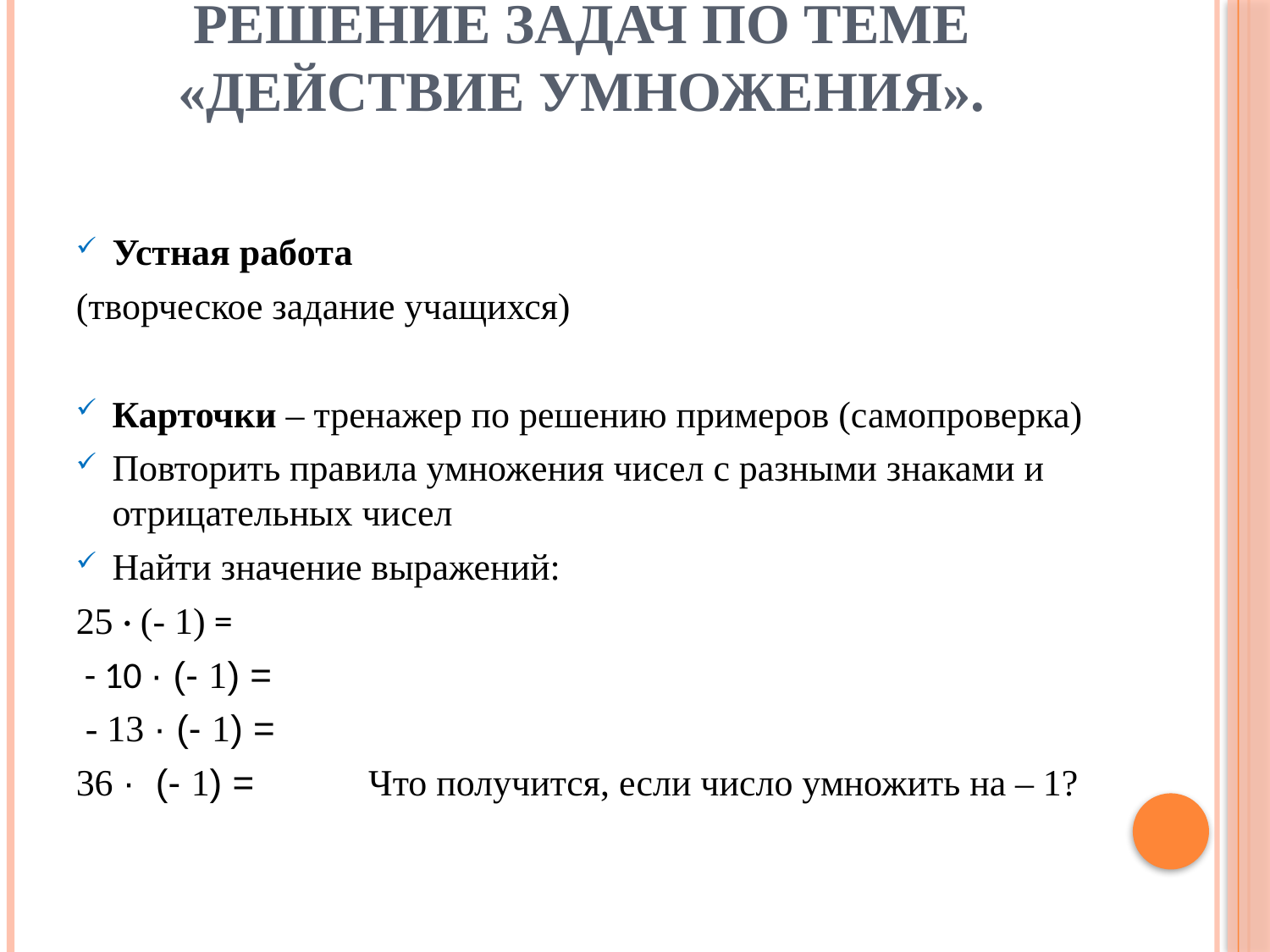

# Решение задач по теме «Действие умножения».
Устная работа
(творческое задание учащихся)

Карточки – тренажер по решению примеров (самопроверка)
Повторить правила умножения чисел с разными знаками и отрицательных чисел
Найти значение выражений:
25 · (- 1) =
 - 10 · (- 1) =
 - 13 · (- 1) =
36 ·  (- 1) =           Что получится, если число умножить на – 1?